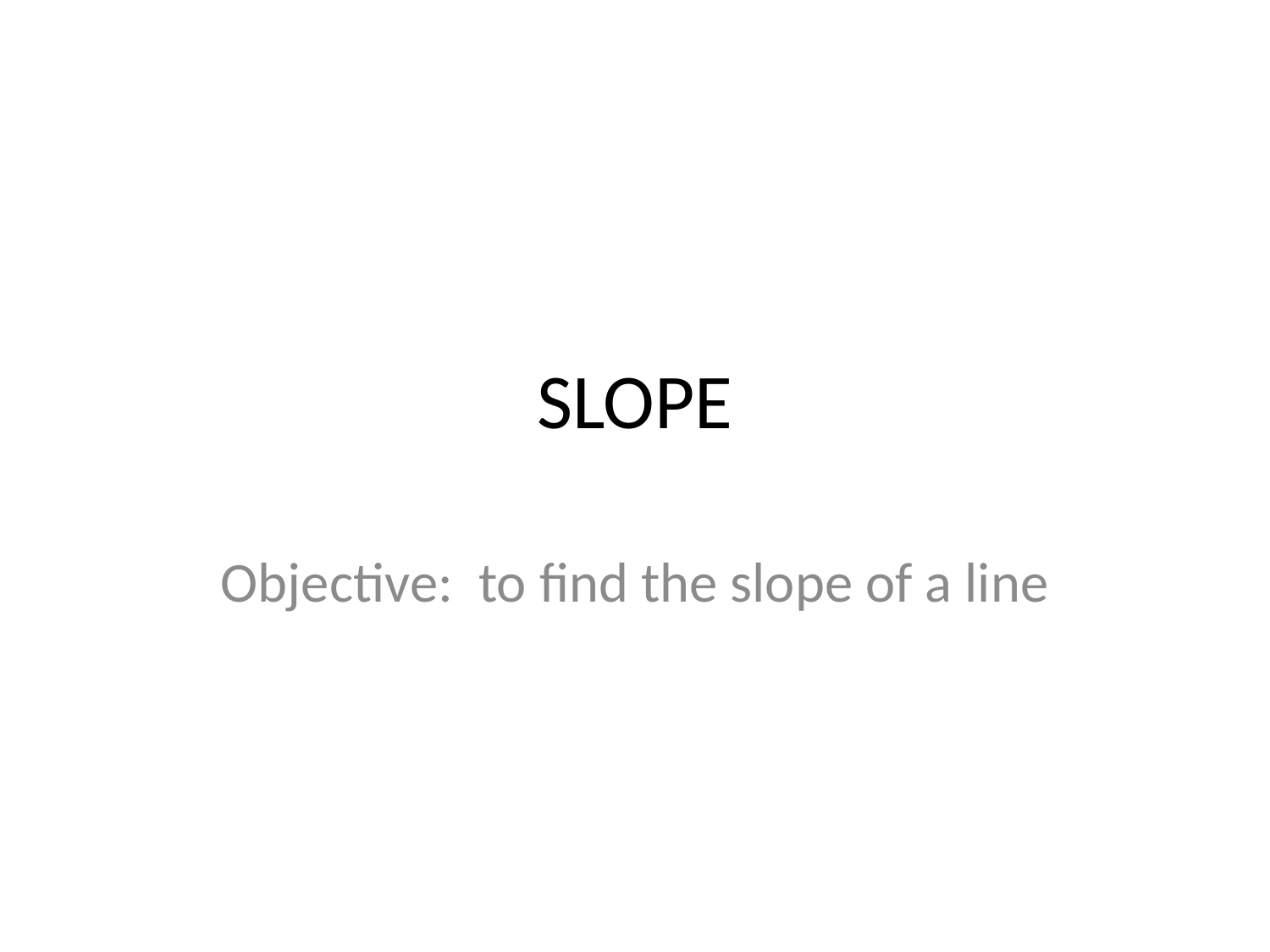

# SLOPE
Objective:  to find the slope of a line